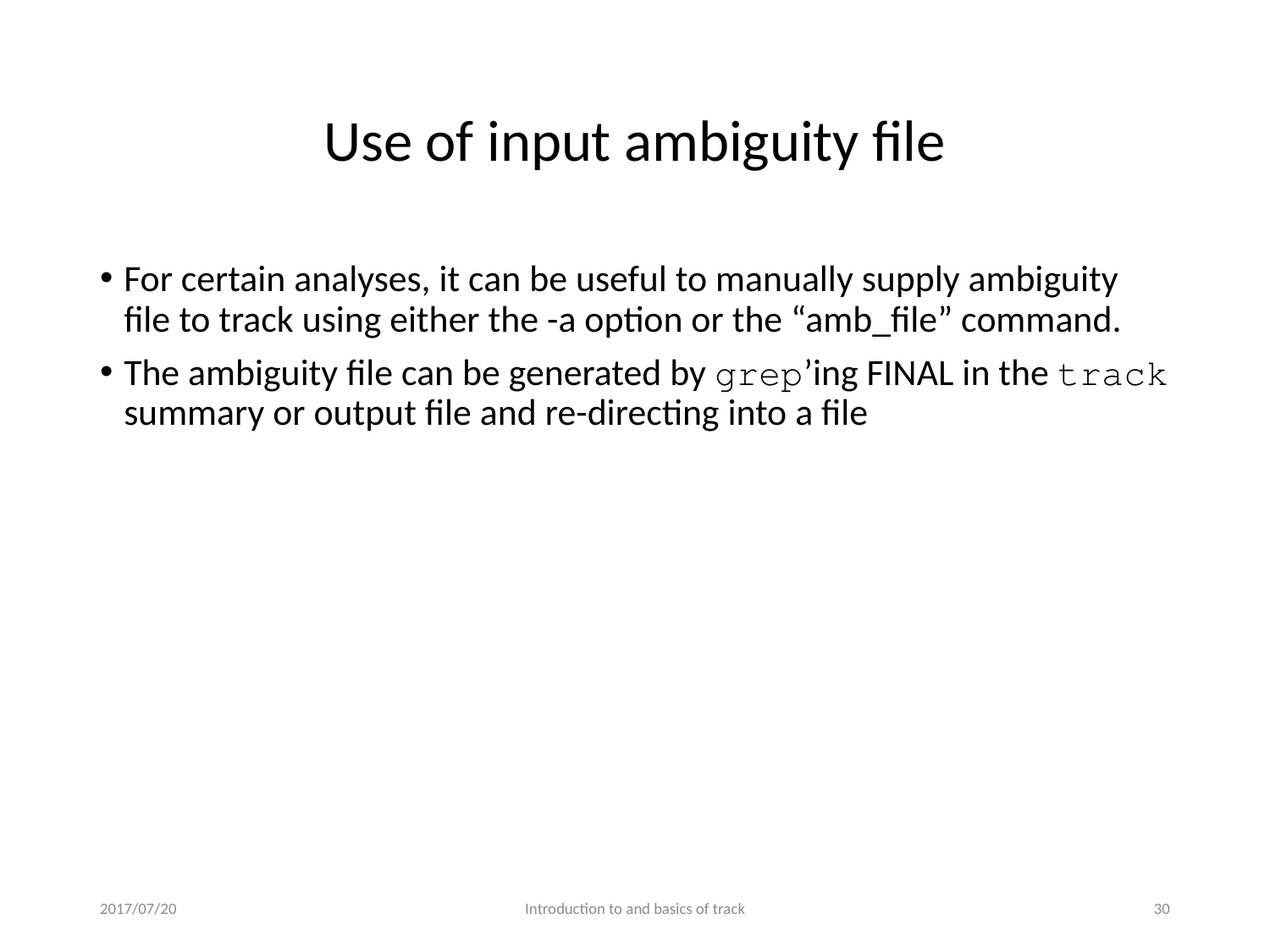

# Use of input ambiguity file
For certain analyses, it can be useful to manually supply ambiguity file to track using either the -a option or the “amb_file” command.
The ambiguity file can be generated by grep’ing FINAL in the track summary or output file and re-directing into a file
2017/07/20
Introduction to and basics of track
30